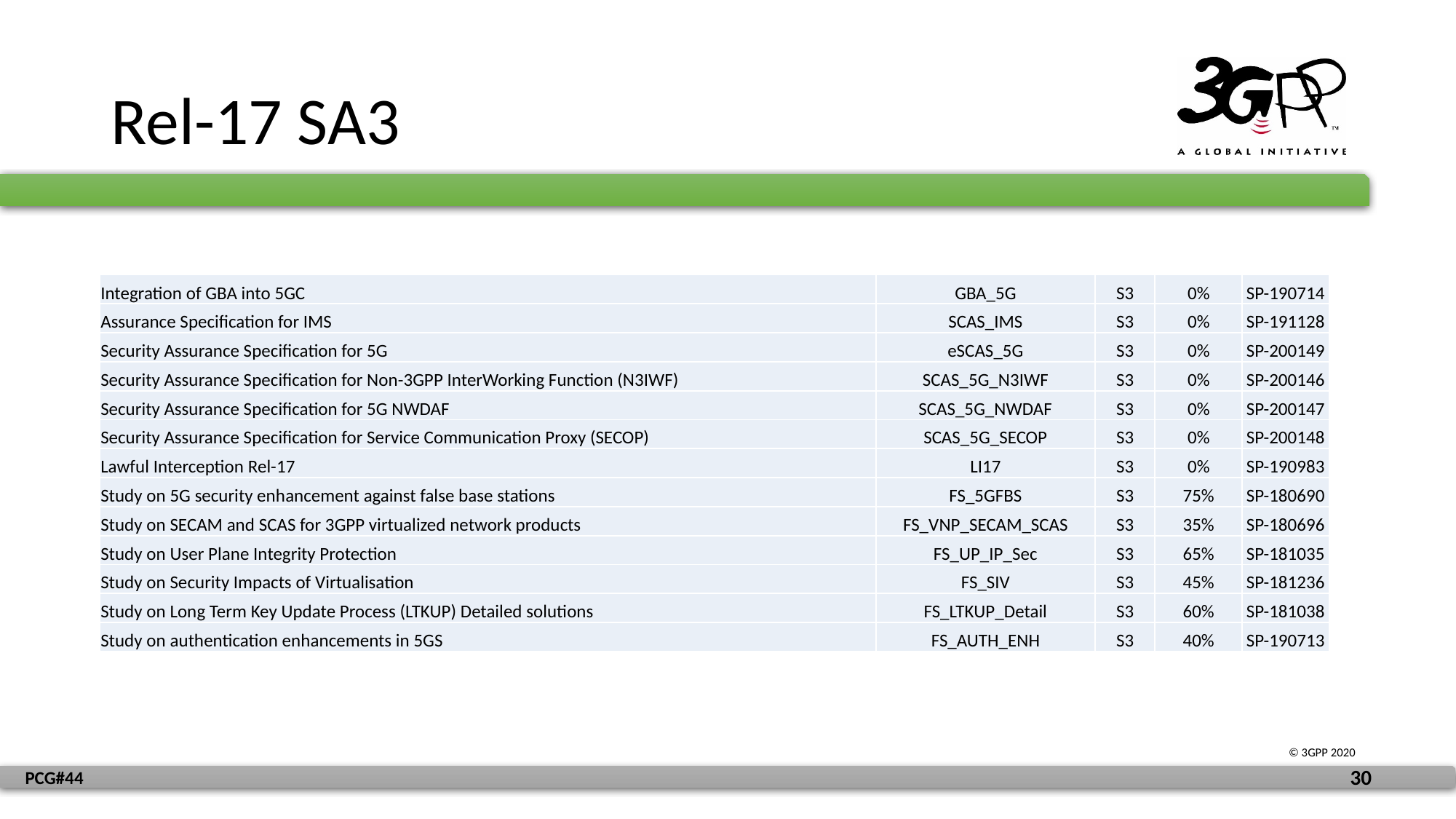

# Rel-17 SA3
| Integration of GBA into 5GC | GBA\_5G | S3 | 0% | SP-190714 |
| --- | --- | --- | --- | --- |
| Assurance Specification for IMS | SCAS\_IMS | S3 | 0% | SP-191128 |
| Security Assurance Specification for 5G | eSCAS\_5G | S3 | 0% | SP-200149 |
| Security Assurance Specification for Non-3GPP InterWorking Function (N3IWF) | SCAS\_5G\_N3IWF | S3 | 0% | SP-200146 |
| Security Assurance Specification for 5G NWDAF | SCAS\_5G\_NWDAF | S3 | 0% | SP-200147 |
| Security Assurance Specification for Service Communication Proxy (SECOP) | SCAS\_5G\_SECOP | S3 | 0% | SP-200148 |
| Lawful Interception Rel-17 | LI17 | S3 | 0% | SP-190983 |
| Study on 5G security enhancement against false base stations | FS\_5GFBS | S3 | 75% | SP-180690 |
| Study on SECAM and SCAS for 3GPP virtualized network products | FS\_VNP\_SECAM\_SCAS | S3 | 35% | SP-180696 |
| Study on User Plane Integrity Protection | FS\_UP\_IP\_Sec | S3 | 65% | SP-181035 |
| Study on Security Impacts of Virtualisation | FS\_SIV | S3 | 45% | SP-181236 |
| Study on Long Term Key Update Process (LTKUP) Detailed solutions | FS\_LTKUP\_Detail | S3 | 60% | SP-181038 |
| Study on authentication enhancements in 5GS | FS\_AUTH\_ENH | S3 | 40% | SP-190713 |